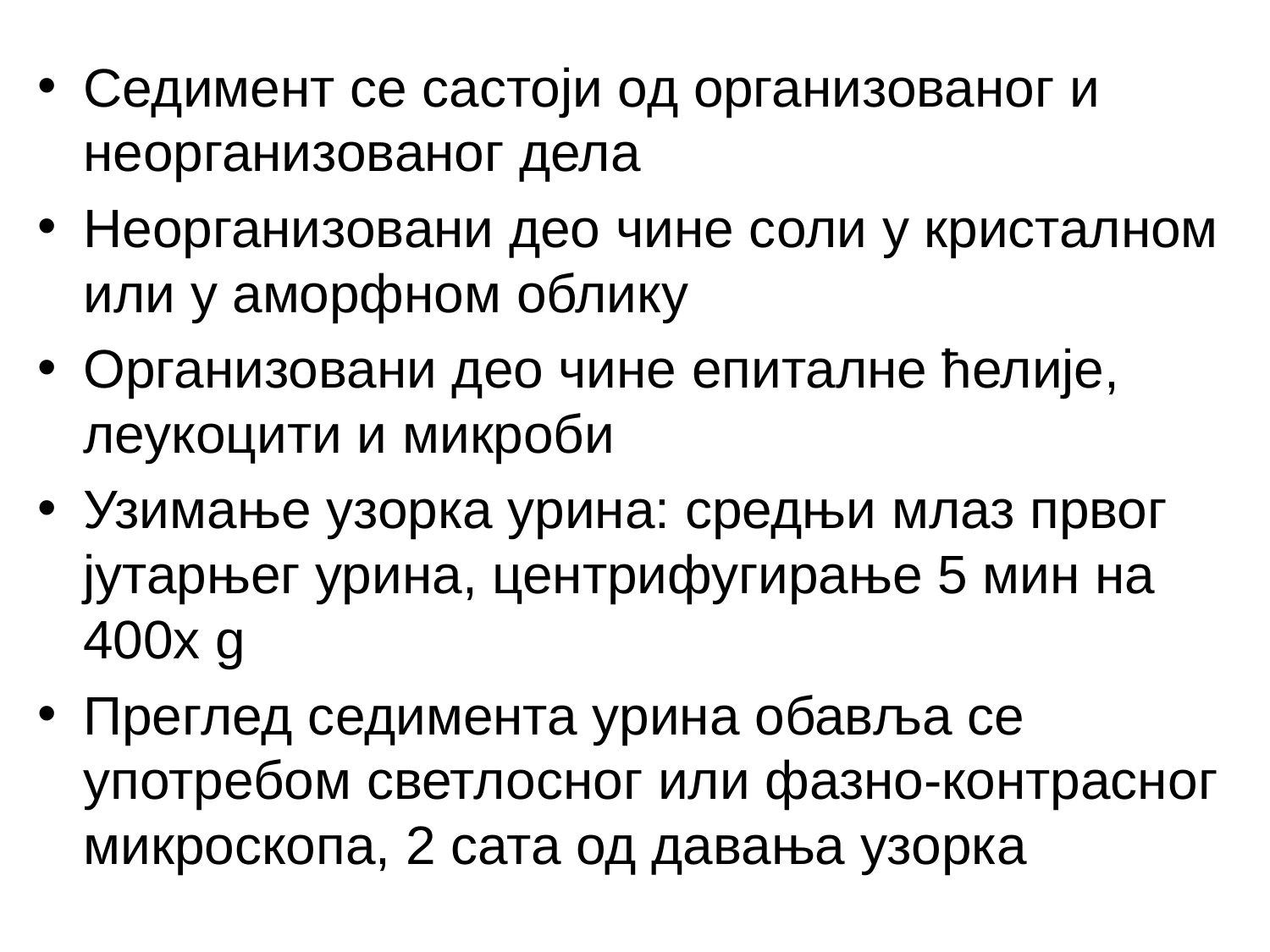

Седимент се састоји од организованог и неорганизованог дела
Неорганизовани део чине соли у кристалном или у аморфном облику
Организовани део чине епиталне ћелије, леукоцити и микроби
Узимање узорка урина: средњи млаз првог јутарњег урина, центрифугирање 5 мин на 400x g
Преглед седимента урина обавља се употребом светлосног или фазно-контрасног микроскопа, 2 сата од давања узорка